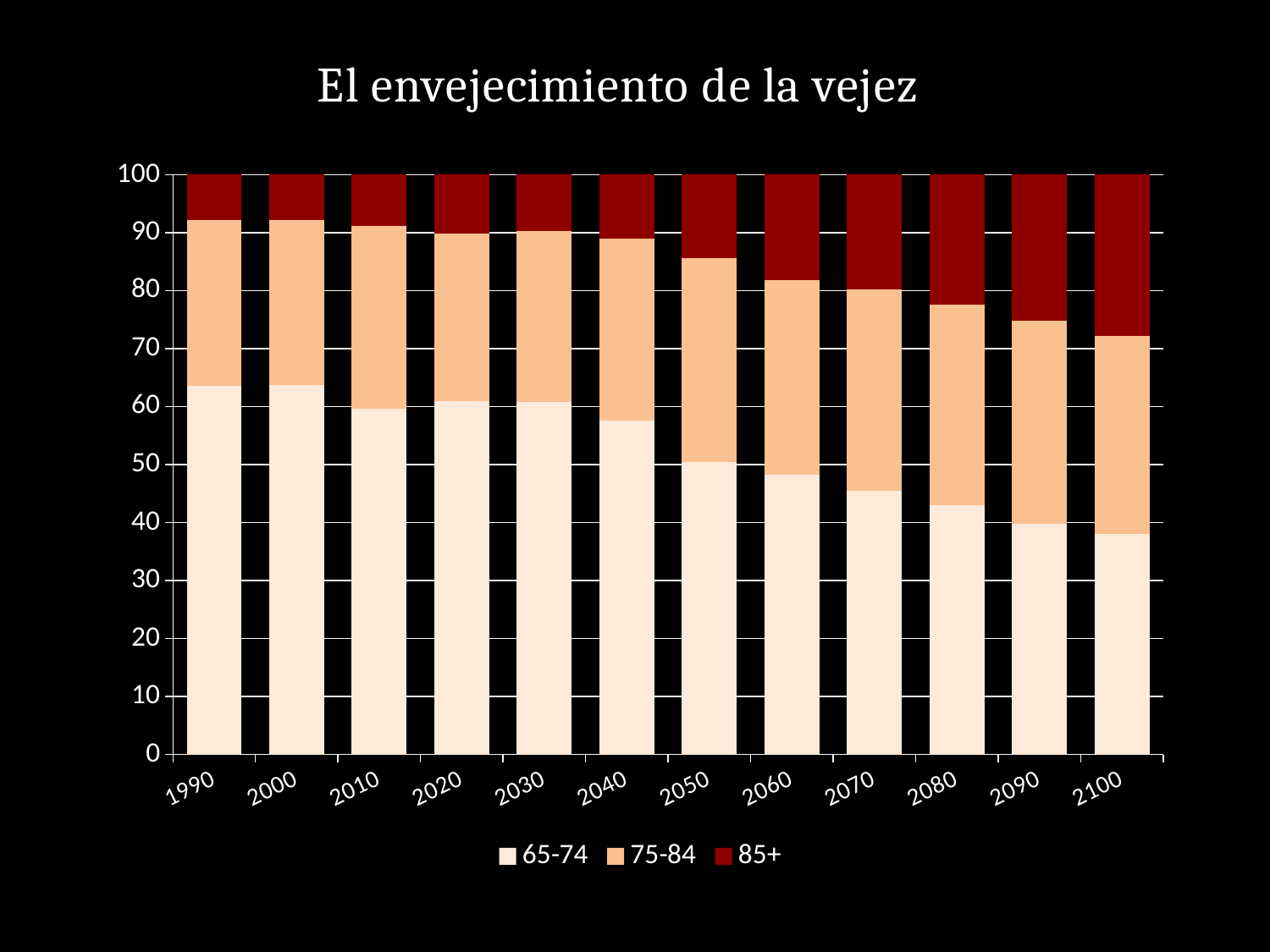

El envejecimiento de la vejez

### Chart

| Category | 65-74 | 75-84 | 85+ |
|---|---|---|---|
| 1990 | 63.50255520557505 | 28.71518006267843 | 7.782264731746603 |
| 2000 | 63.782458395610256 | 28.40664959848971 | 7.810892005899989 |
| 2010 | 59.560799157004546 | 31.55954432919482 | 8.879656513800628 |
| 2020 | 61.006672883068546 | 28.87608524193311 | 10.117241874998328 |
| 2030 | 60.74539126138106 | 29.549218589318887 | 9.705390149300035 |
| 2040 | 57.51824575007049 | 31.425532556850122 | 11.056221693079335 |
| 2050 | 50.4092687433494 | 35.25673531731352 | 14.333995939337052 |
| 2060 | 48.303739991333096 | 33.456537410738775 | 18.239722597928083 |
| 2070 | 45.485097417104804 | 34.67433567155337 | 19.84056691134181 |
| 2080 | 43.04763511041958 | 34.530246862848045 | 22.422118026732345 |
| 2090 | 39.81533784838141 | 35.034674805980025 | 25.149987345638557 |
| 2100 | 38.03974763698896 | 34.10207363925301 | 27.858178723758062 |